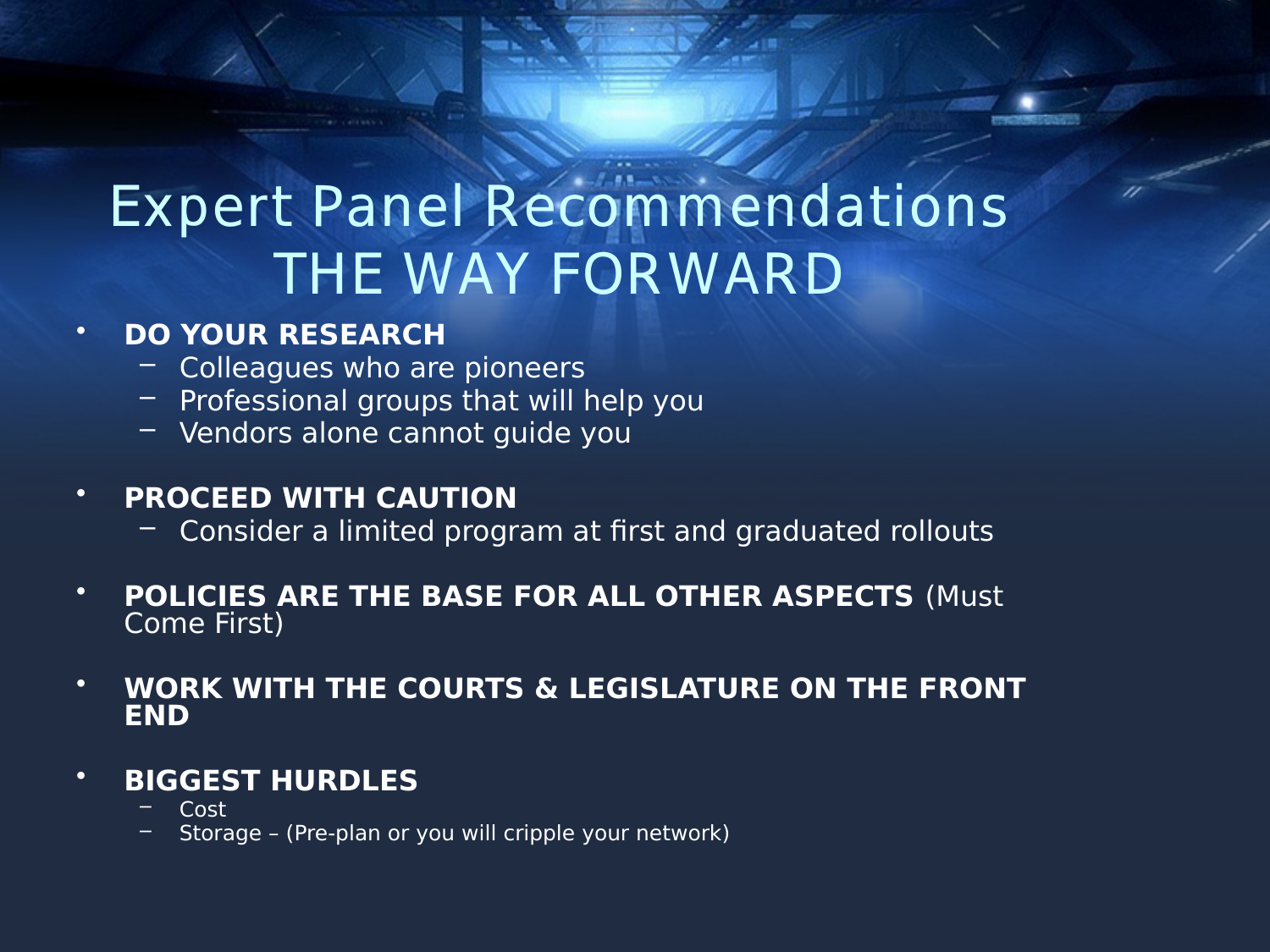

# Expert Panel Recommendations THE WAY FORWARD
DO YOUR RESEARCH
Colleagues who are pioneers
Professional groups that will help you
Vendors alone cannot guide you

PROCEED WITH CAUTION
Consider a limited program at first and graduated rollouts

POLICIES ARE THE BASE FOR ALL OTHER ASPECTS (Must Come First)

WORK WITH THE COURTS & LEGISLATURE ON THE FRONT END

BIGGEST HURDLES
Cost
Storage – (Pre-plan or you will cripple your network)